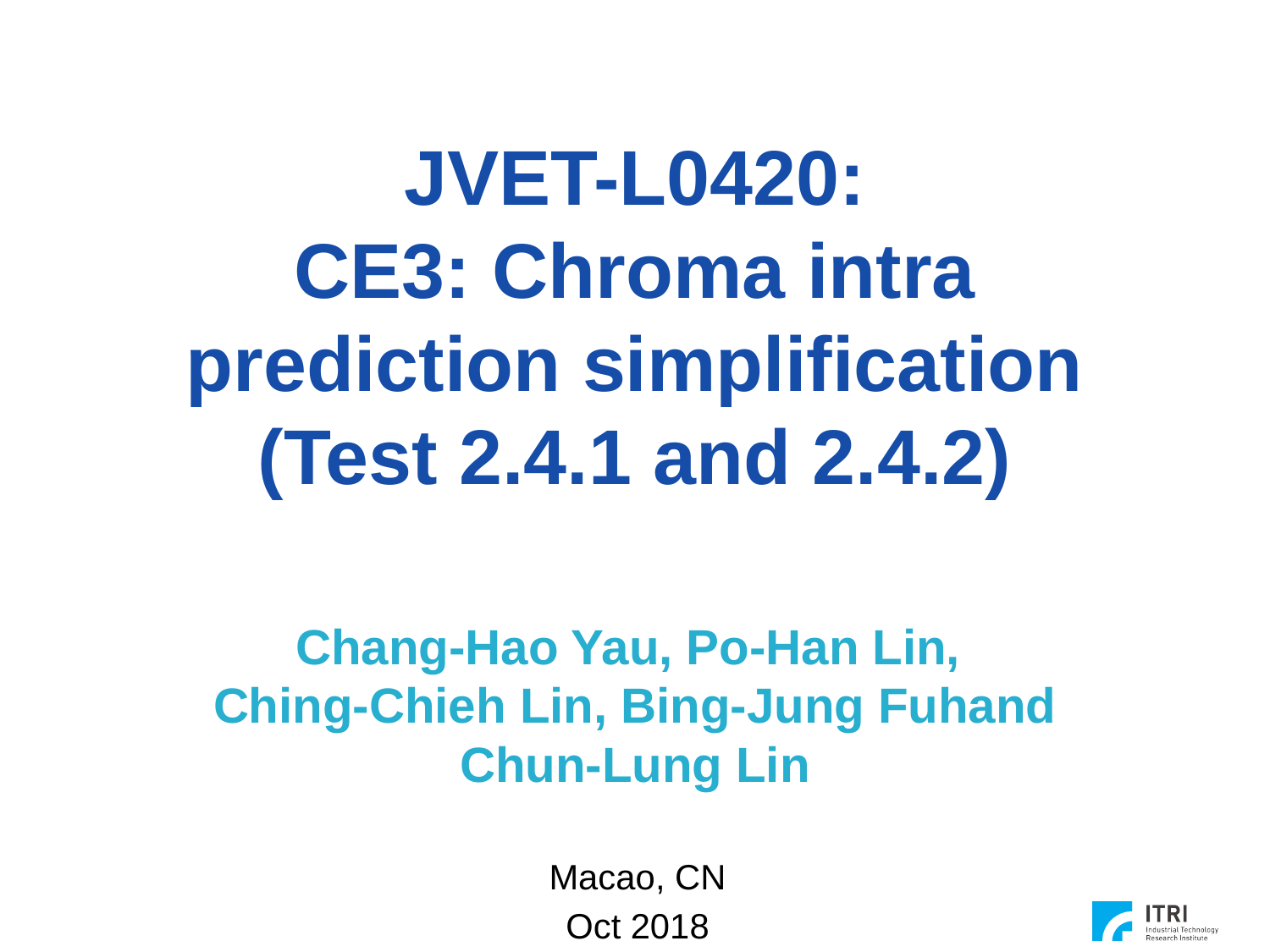

# JVET-L0420: CE3: Chroma intra prediction simplification (Test 2.4.1 and 2.4.2)
Chang-Hao Yau, Po-Han Lin,
Ching-Chieh Lin, Bing-Jung Fuhand Chun-Lung Lin
Macao, CN
Oct 2018